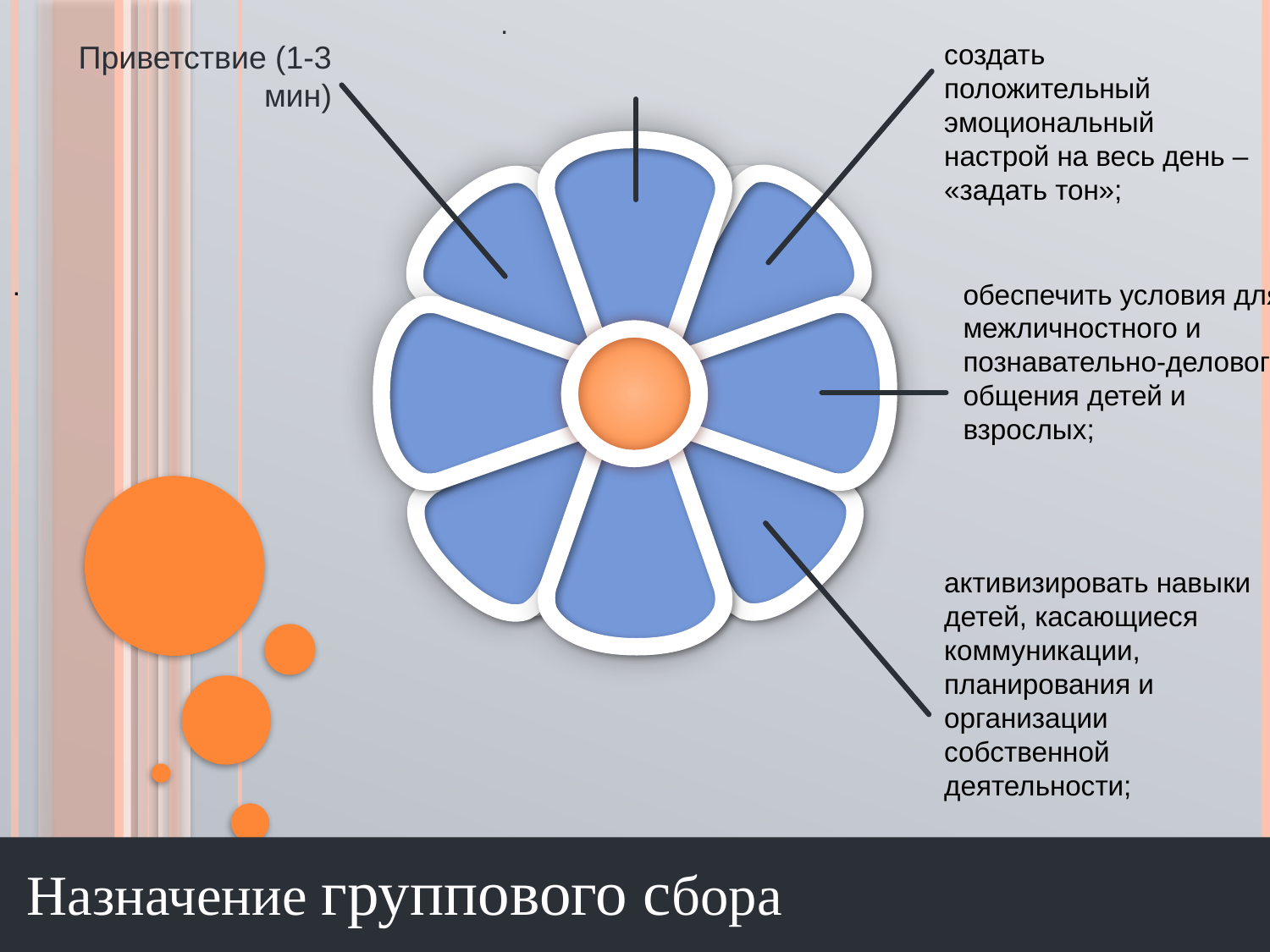

.
Приветствие (1-3 мин)
создать положительный эмоциональный настрой на весь день – «задать тон»;

.
обеспечить условия для межличностного и познавательно-делового общения детей и взрослых;

активизировать навыки детей, касающиеся коммуникации, планирования и организации собственной деятельности;

Назначение группового сбора